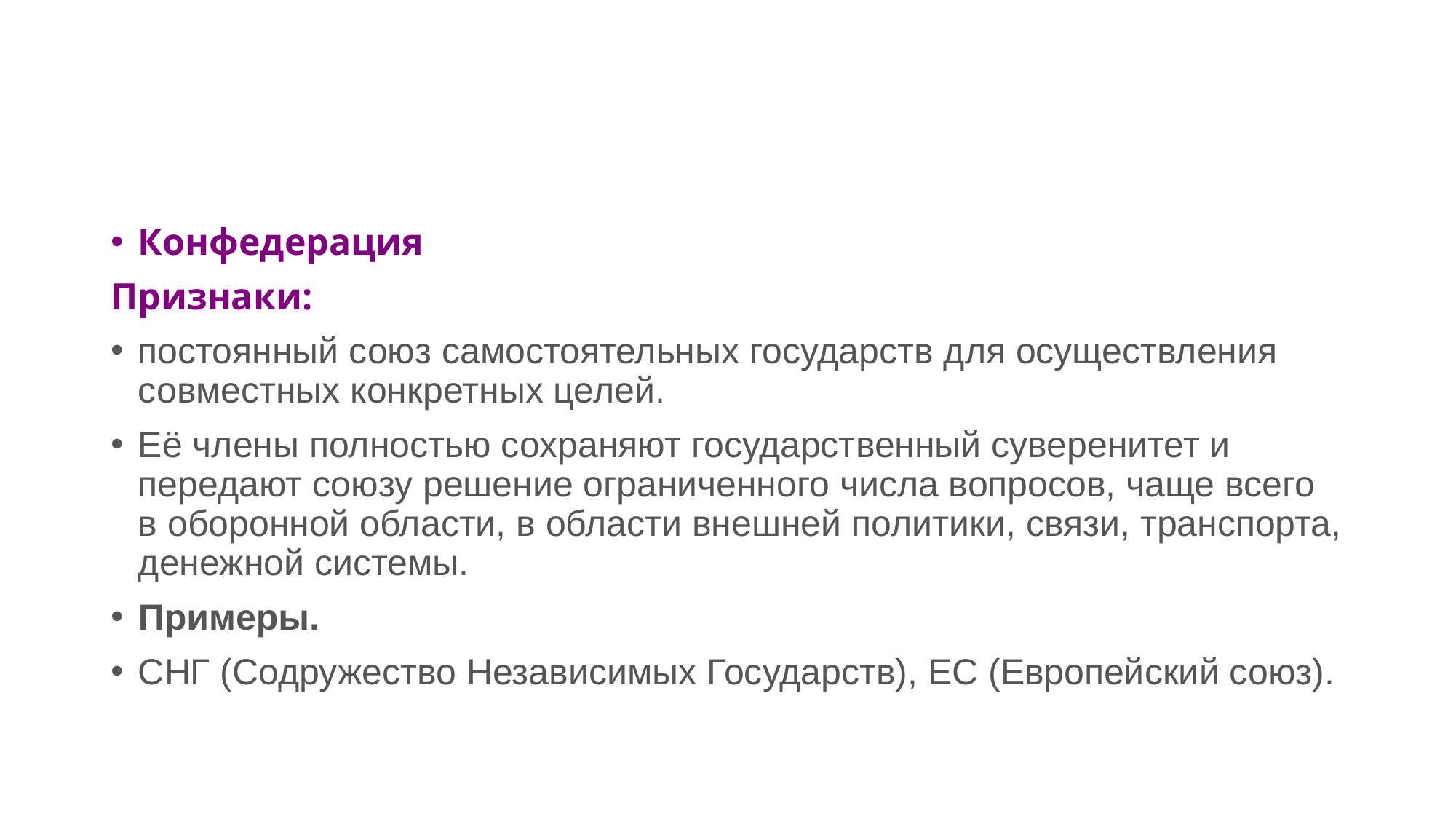

#
Конфедерация
Признаки:
постоянный союз самостоятельных государств для осуществления совместных конкретных целей.
Её члены полностью сохраняют государственный суверенитет и передают союзу решение ограниченного числа вопросов, чаще всего в оборонной области, в области внешней политики, связи, транспорта, денежной системы.
Примеры.
СНГ (Содружество Независимых Государств), ЕС (Европейский союз).